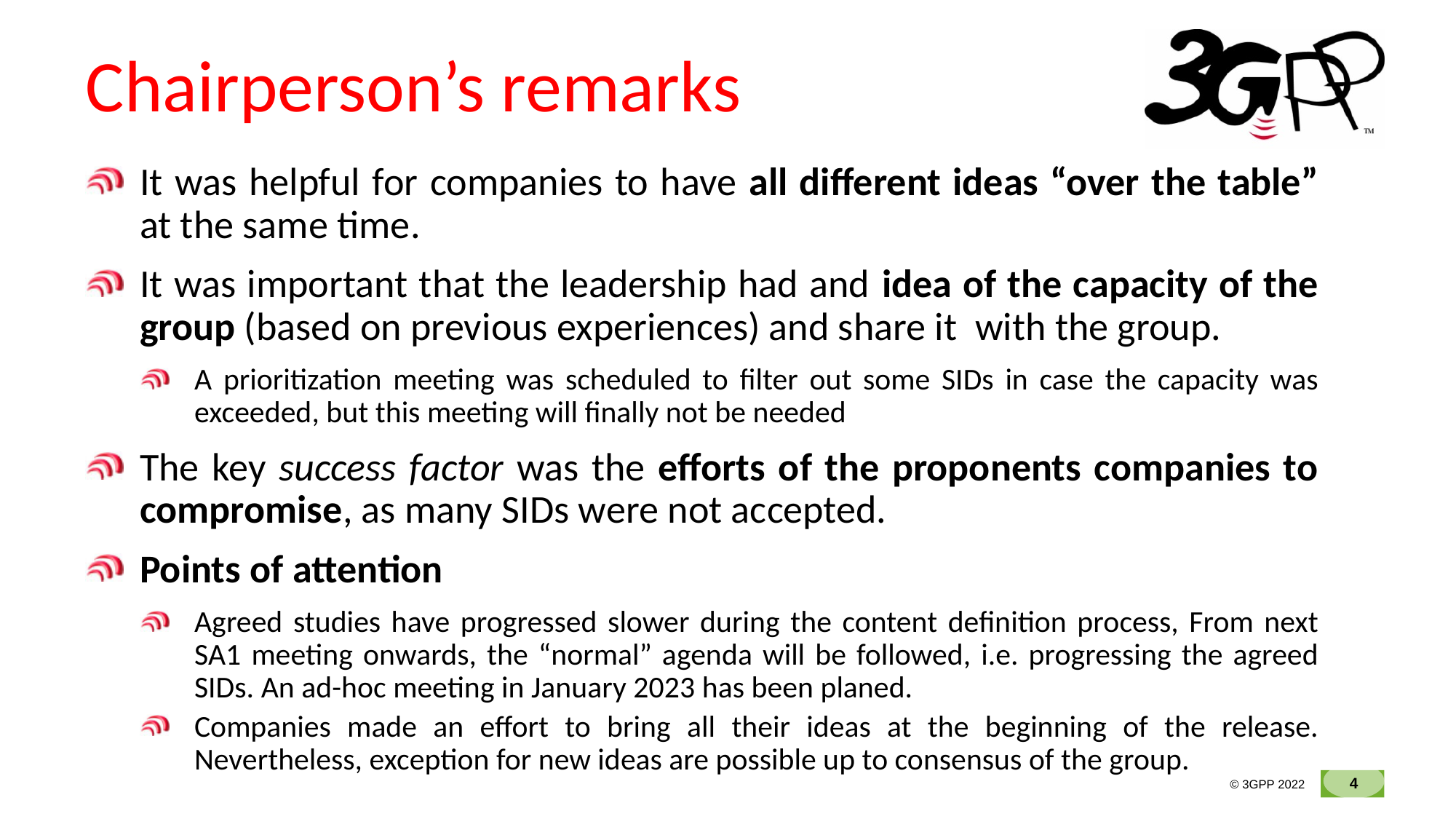

# Chairperson’s remarks

It was helpful for companies to have all different ideas “over the table” at the same time.
It was important that the leadership had and idea of the capacity of the group (based on previous experiences) and share it  with the group.
A prioritization meeting was scheduled to filter out some SIDs in case the capacity was exceeded, but this meeting will finally not be needed
The key success factor was the efforts of the proponents companies to compromise, as many SIDs were not accepted.
Points of attention
Agreed studies have progressed slower during the content definition process, From next SA1 meeting onwards, the “normal” agenda will be followed, i.e. progressing the agreed SIDs. An ad-hoc meeting in January 2023 has been planed.
Companies made an effort to bring all their ideas at the beginning of the release. Nevertheless, exception for new ideas are possible up to consensus of the group.